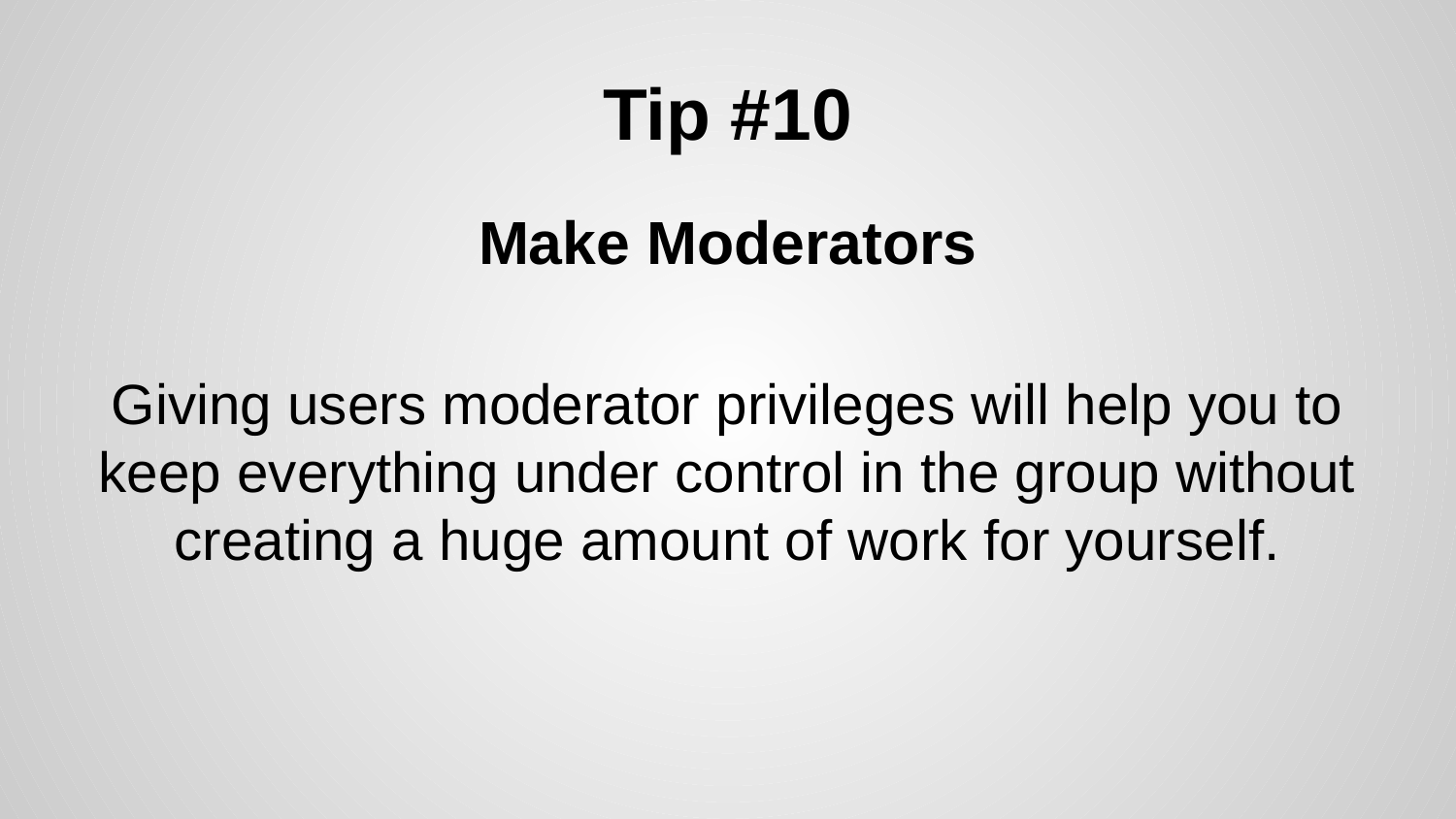

# Tip #10
Make Moderators

Giving users moderator privileges will help you to keep everything under control in the group without creating a huge amount of work for yourself.